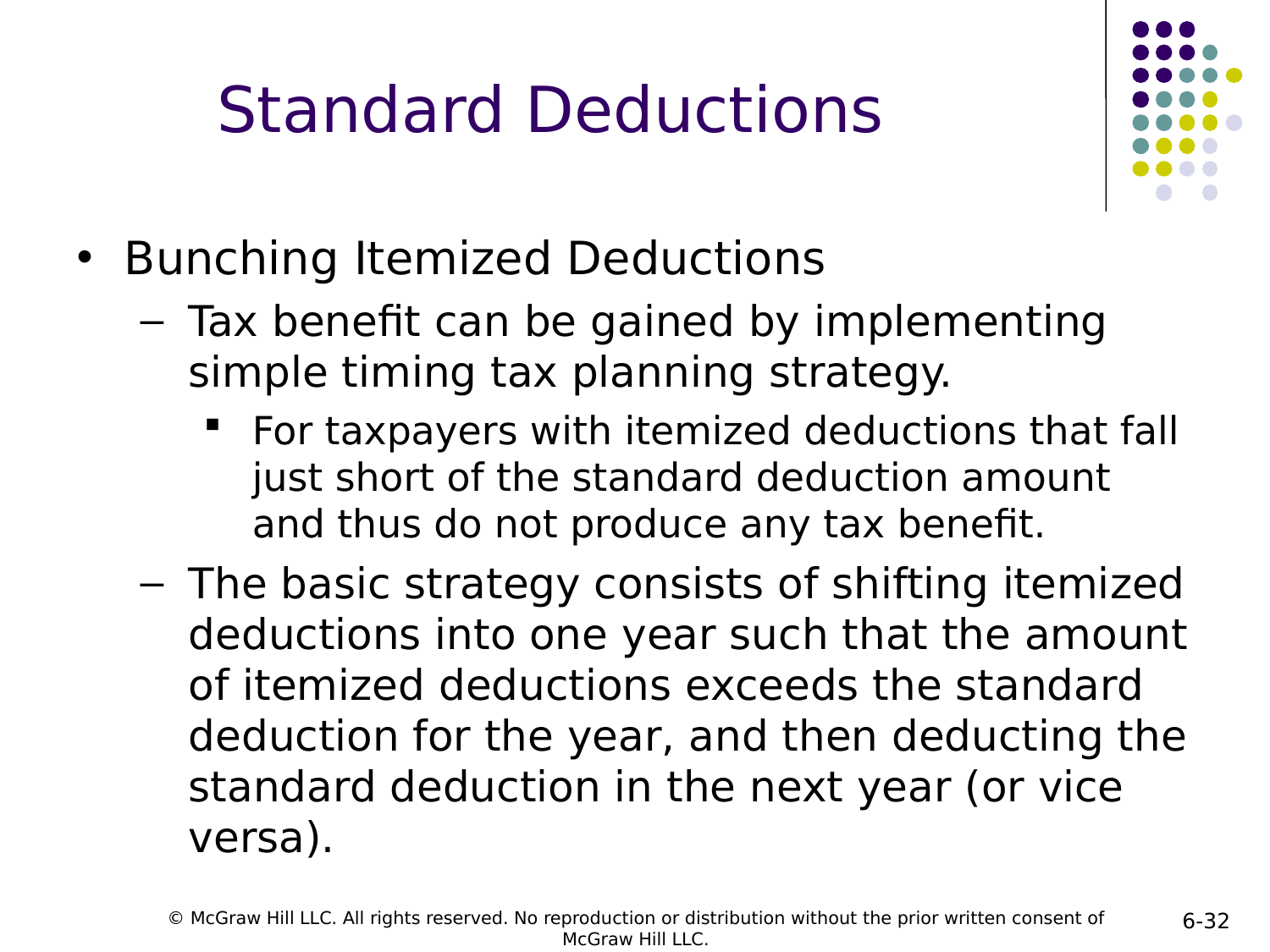

# Standard Deductions
Bunching Itemized Deductions
Tax benefit can be gained by implementing simple timing tax planning strategy.
For taxpayers with itemized deductions that fall just short of the standard deduction amount and thus do not produce any tax benefit.
The basic strategy consists of shifting itemized deductions into one year such that the amount of itemized deductions exceeds the standard deduction for the year, and then deducting the standard deduction in the next year (or vice versa).